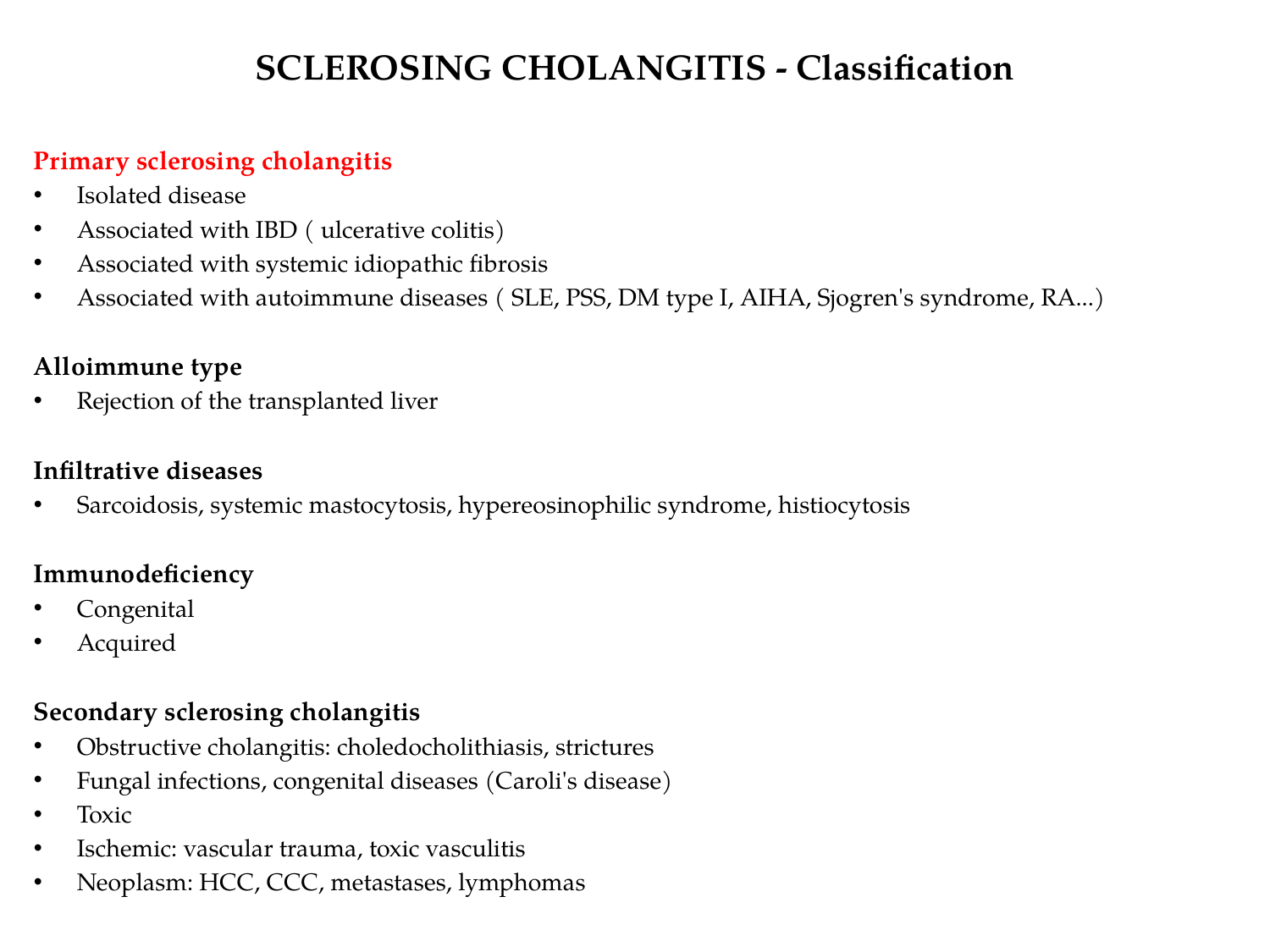

# SCLEROSING CHOLANGITIS - Classification
Primary sclerosing cholangitis
Isolated disease
Associated with IBD ( ulcerative colitis)
Associated with systemic idiopathic fibrosis
Associated with autoimmune diseases ( SLE, PSS, DM type I, AIHA, Sjogren's syndrome, RA...)

Alloimmune type
Rejection of the transplanted liver

Infiltrative diseases
Sarcoidosis, systemic mastocytosis, hypereosinophilic syndrome, histiocytosis

Immunodeficiency
Congenital
Acquired

Secondary sclerosing cholangitis
Obstructive cholangitis: choledocholithiasis, strictures
Fungal infections, congenital diseases (Caroli's disease)
Toxic
Ischemic: vascular trauma, toxic vasculitis
Neoplasm: HCC, CCC, metastases, lymphomas